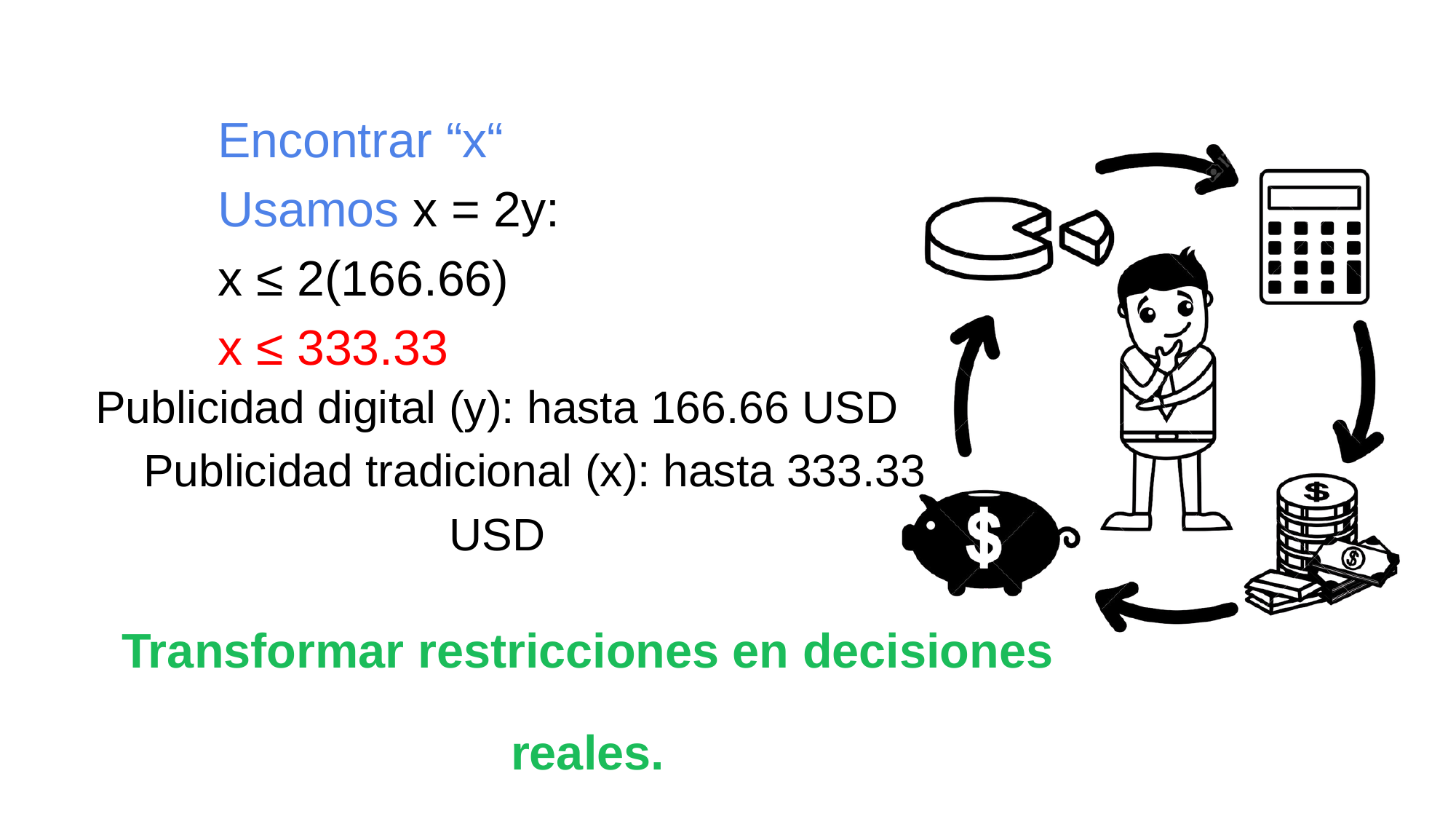

Encontrar “x“
Usamos x = 2y:
x ≤ 2(166.66)
x ≤ 333.33

Publicidad digital (y): hasta 166.66 USD
      Publicidad tradicional (x): hasta 333.33 USD
Transformar restricciones en decisiones reales.